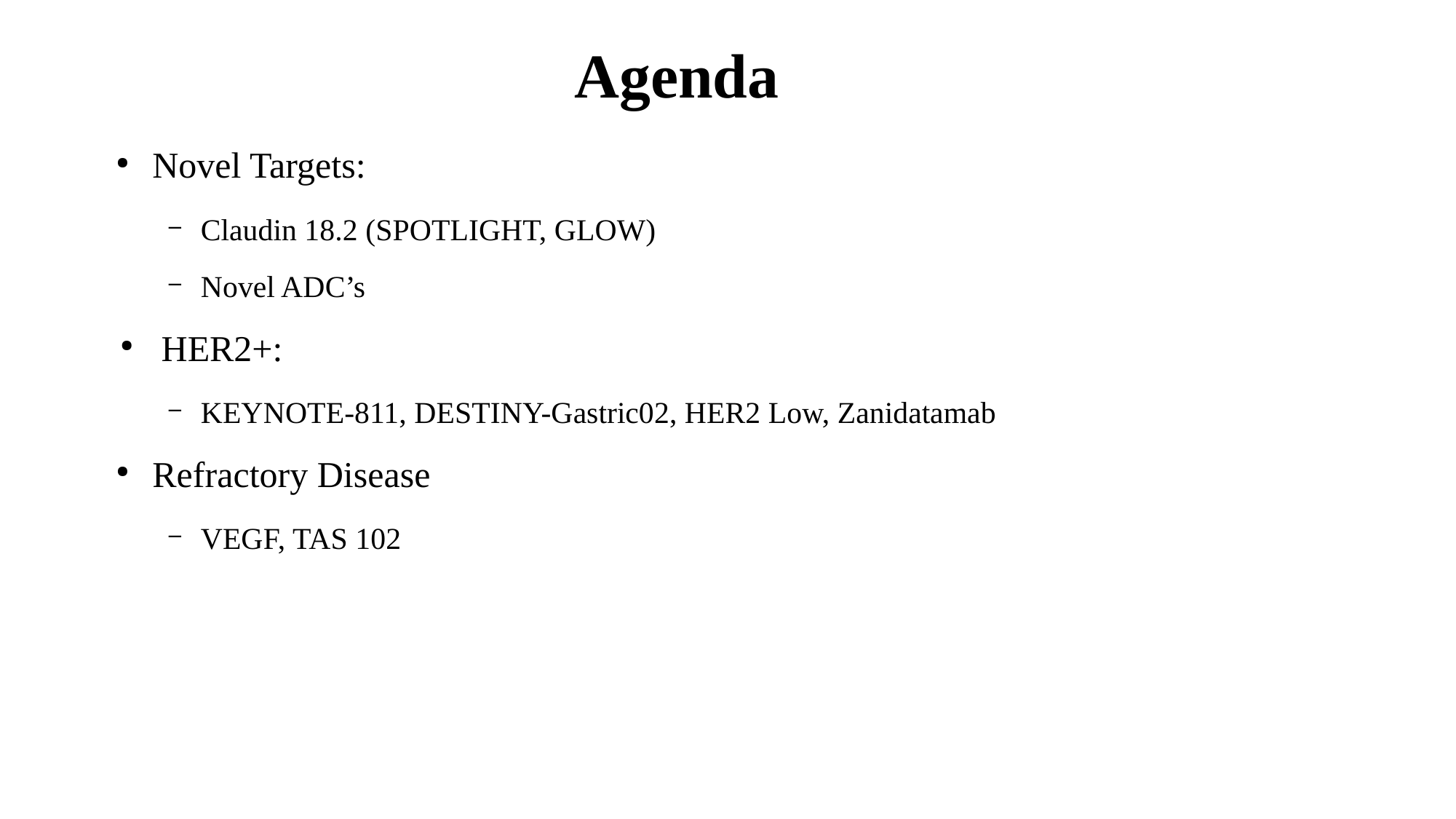

# Agenda
Novel Targets:
Claudin 18.2 (SPOTLIGHT, GLOW)
Novel ADC’s
HER2+:
KEYNOTE-811, DESTINY-Gastric02, HER2 Low, Zanidatamab
Refractory Disease
VEGF, TAS 102